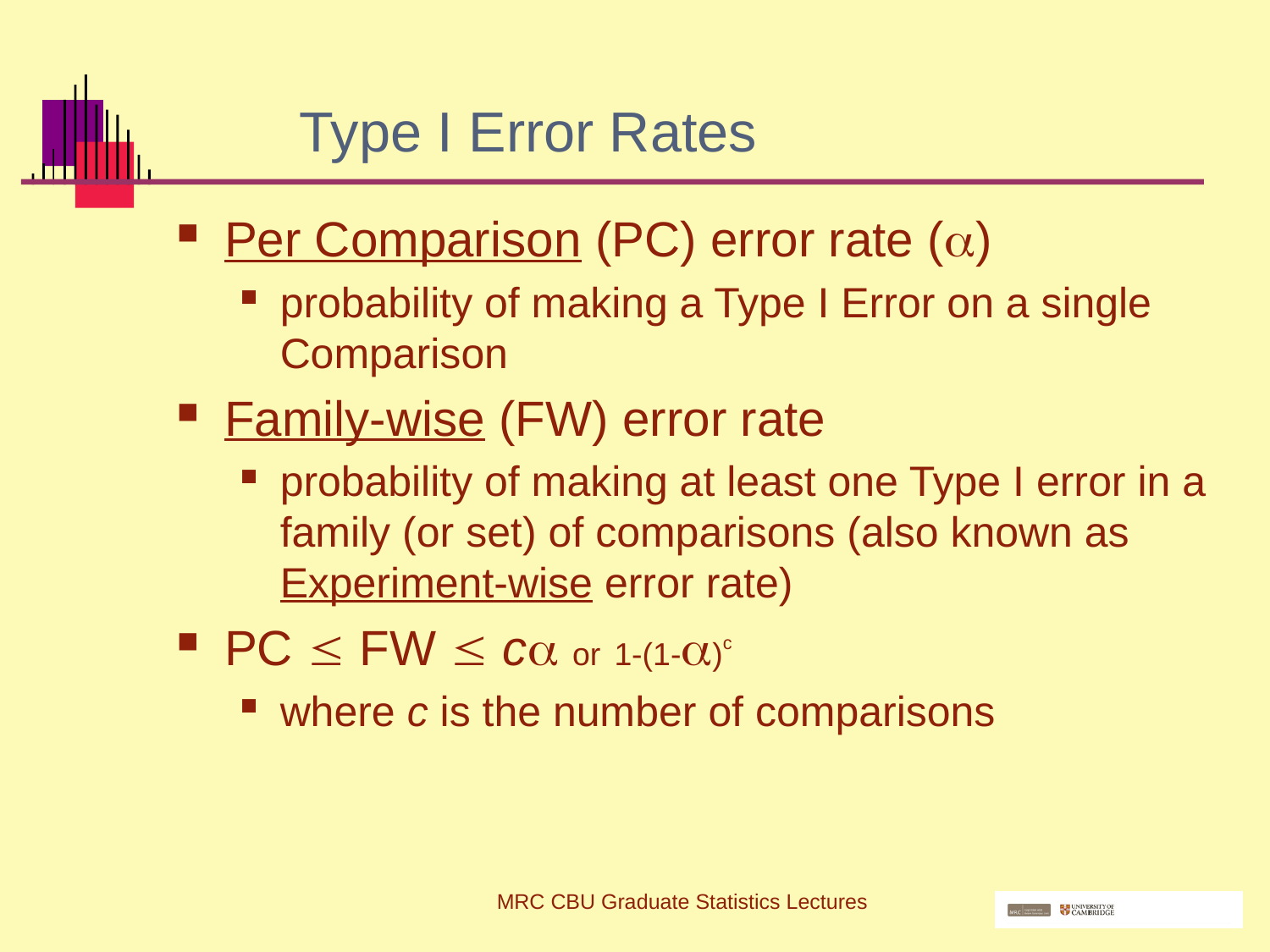

# Type I Error Rates
Per Comparison (PC) error rate (α)
probability of making a Type I Error on a single Comparison
Family-wise (FW) error rate
probability of making at least one Type I error in a family (or set) of comparisons (also known as Experiment-wise error rate)
PC ≤ FW ≤ cα or 1-(1-α)c
where c is the number of comparisons

MRC CBU Graduate Statistics Lectures